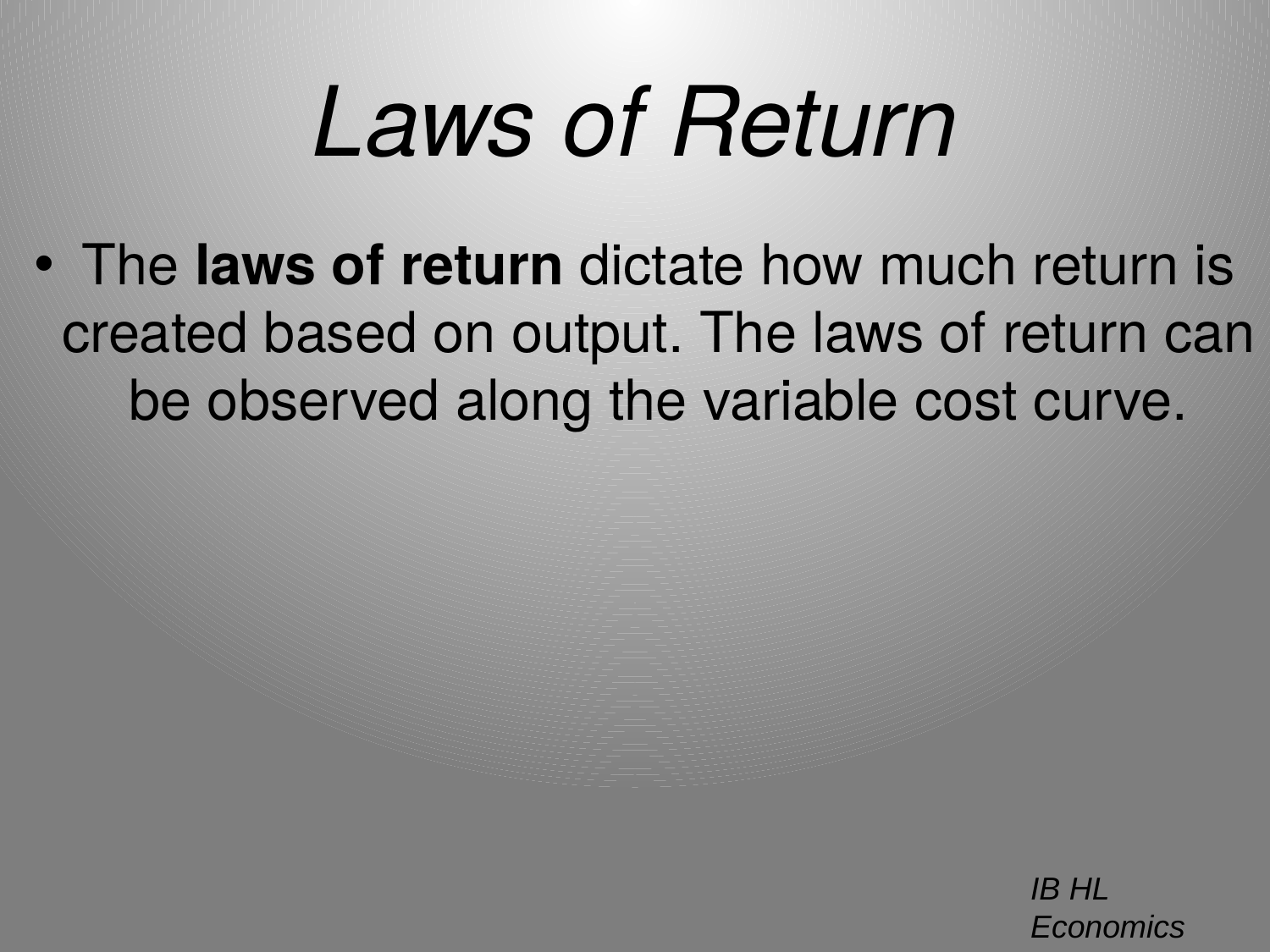

# Laws of Return
The laws of return dictate how much return is created based on output. The laws of return can be observed along the variable cost curve.
IB HL Economics
Will Congleton